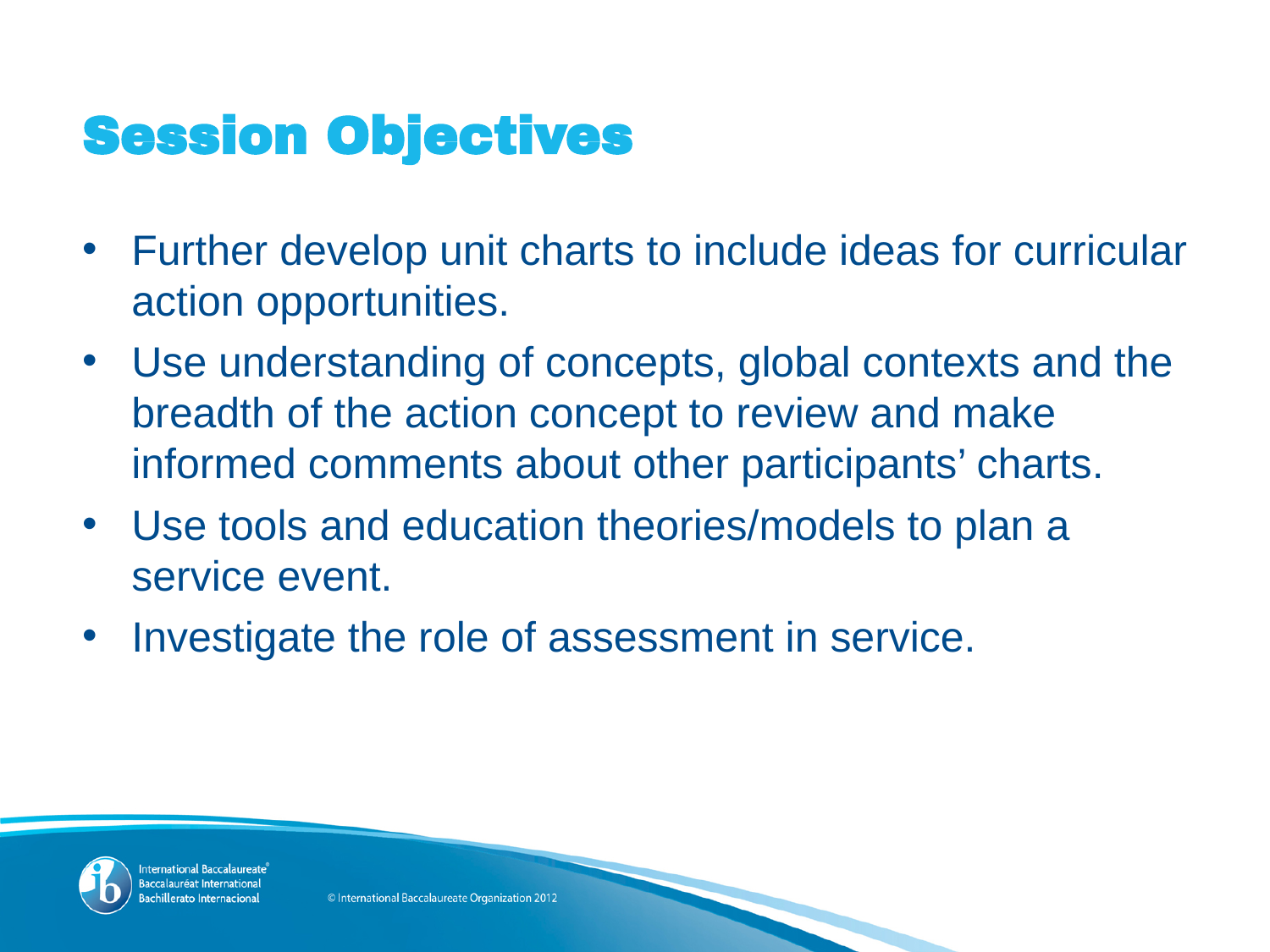

# Session Objectives
Further develop unit charts to include ideas for curricular action opportunities.
Use understanding of concepts, global contexts and the breadth of the action concept to review and make informed comments about other participants’ charts.
Use tools and education theories/models to plan a service event.
Investigate the role of assessment in service.